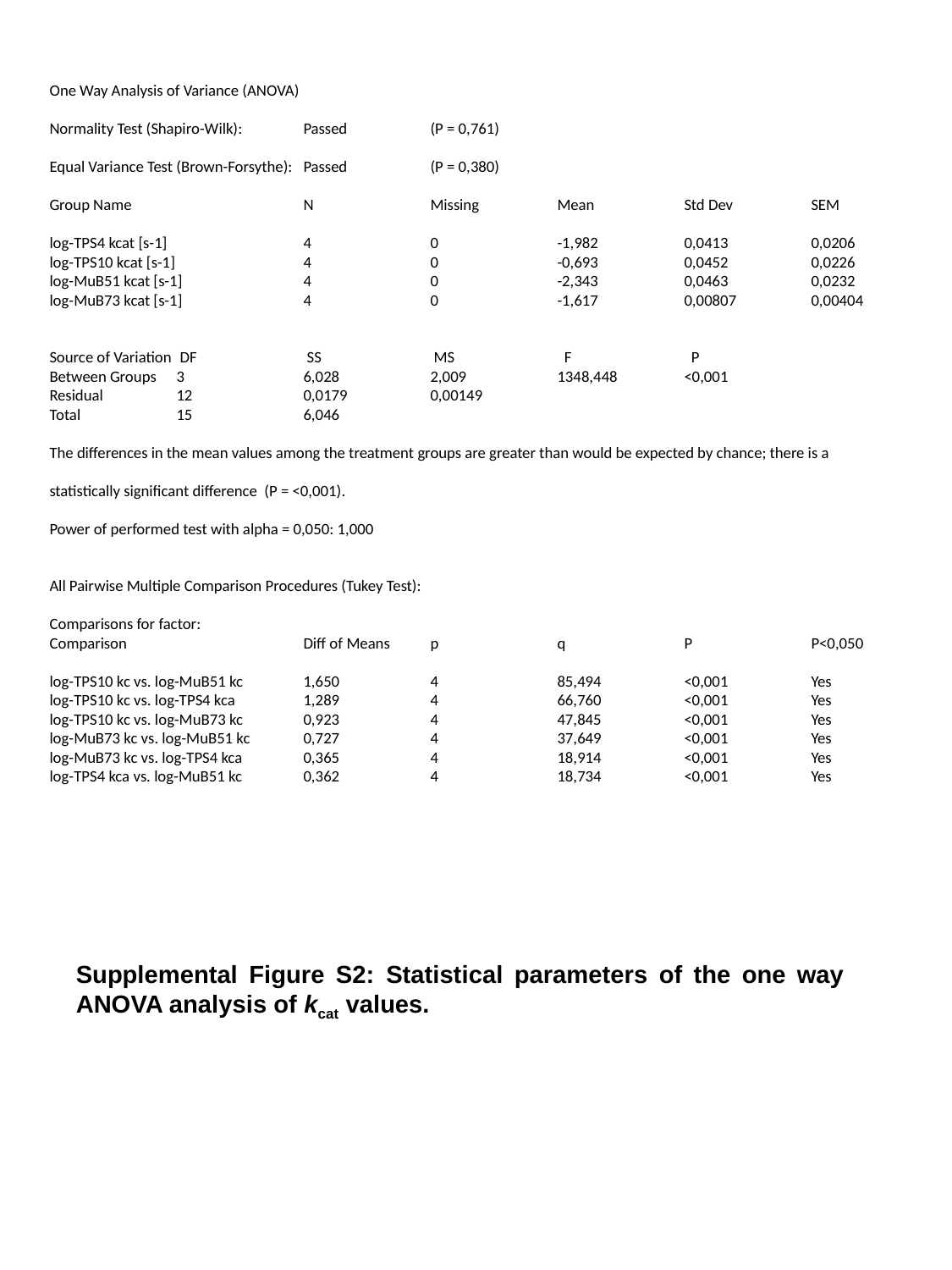

One Way Analysis of Variance (ANOVA)

Normality Test (Shapiro-Wilk): 	Passed	(P = 0,761)

Equal Variance Test (Brown-Forsythe):	Passed	(P = 0,380)

Group Name 		N 	Missing	Mean	Std Dev	SEM
log-TPS4 kcat [s-1]		4	0	-1,982	0,0413	0,0206
log-TPS10 kcat [s-1]		4	0	-0,693	0,0452	0,0226
log-MuB51 kcat [s-1]	4	0	-2,343	0,0463	0,0232
log-MuB73 kcat [s-1]	4	0	-1,617	0,00807	0,00404

Source of Variation	 DF 	 SS 	 MS 	  F 	  P
Between Groups	3	6,028	2,009	1348,448	<0,001
Residual	12	0,0179	0,00149
Total	15	6,046

The differences in the mean values among the treatment groups are greater than would be expected by chance; there is a

statistically significant difference  (P = <0,001).

Power of performed test with alpha = 0,050: 1,000

All Pairwise Multiple Comparison Procedures (Tukey Test):

Comparisons for factor:
Comparison		Diff of Means	p	q	P	P<0,050
log-TPS10 kc vs. log-MuB51 kc	1,650	4	85,494	<0,001	Yes
log-TPS10 kc vs. log-TPS4 kca	1,289	4	66,760	<0,001	Yes
log-TPS10 kc vs. log-MuB73 kc	0,923	4	47,845	<0,001	Yes
log-MuB73 kc vs. log-MuB51 kc	0,727	4	37,649	<0,001	Yes
log-MuB73 kc vs. log-TPS4 kca	0,365	4	18,914	<0,001	Yes
log-TPS4 kca vs. log-MuB51 kc	0,362	4	18,734	<0,001	Yes
Supplemental Figure S2: Statistical parameters of the one way ANOVA analysis of kcat values.